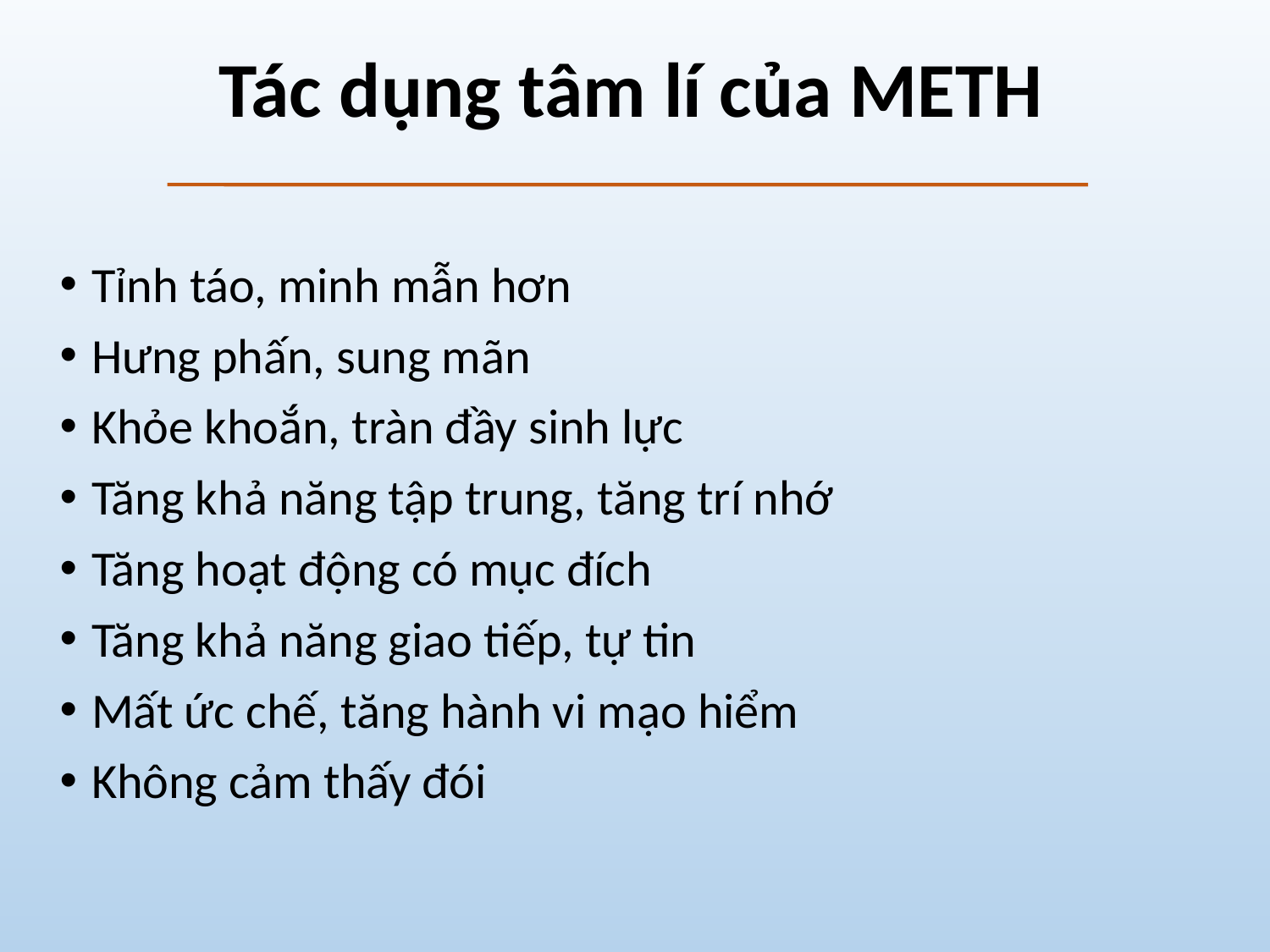

# Tác dụng tâm lí của METH
Tỉnh táo, minh mẫn hơn
Hưng phấn, sung mãn
Khỏe khoắn, tràn đầy sinh lực
Tăng khả năng tập trung, tăng trí nhớ
Tăng hoạt động có mục đích
Tăng khả năng giao tiếp, tự tin
Mất ức chế, tăng hành vi mạo hiểm
Không cảm thấy đói